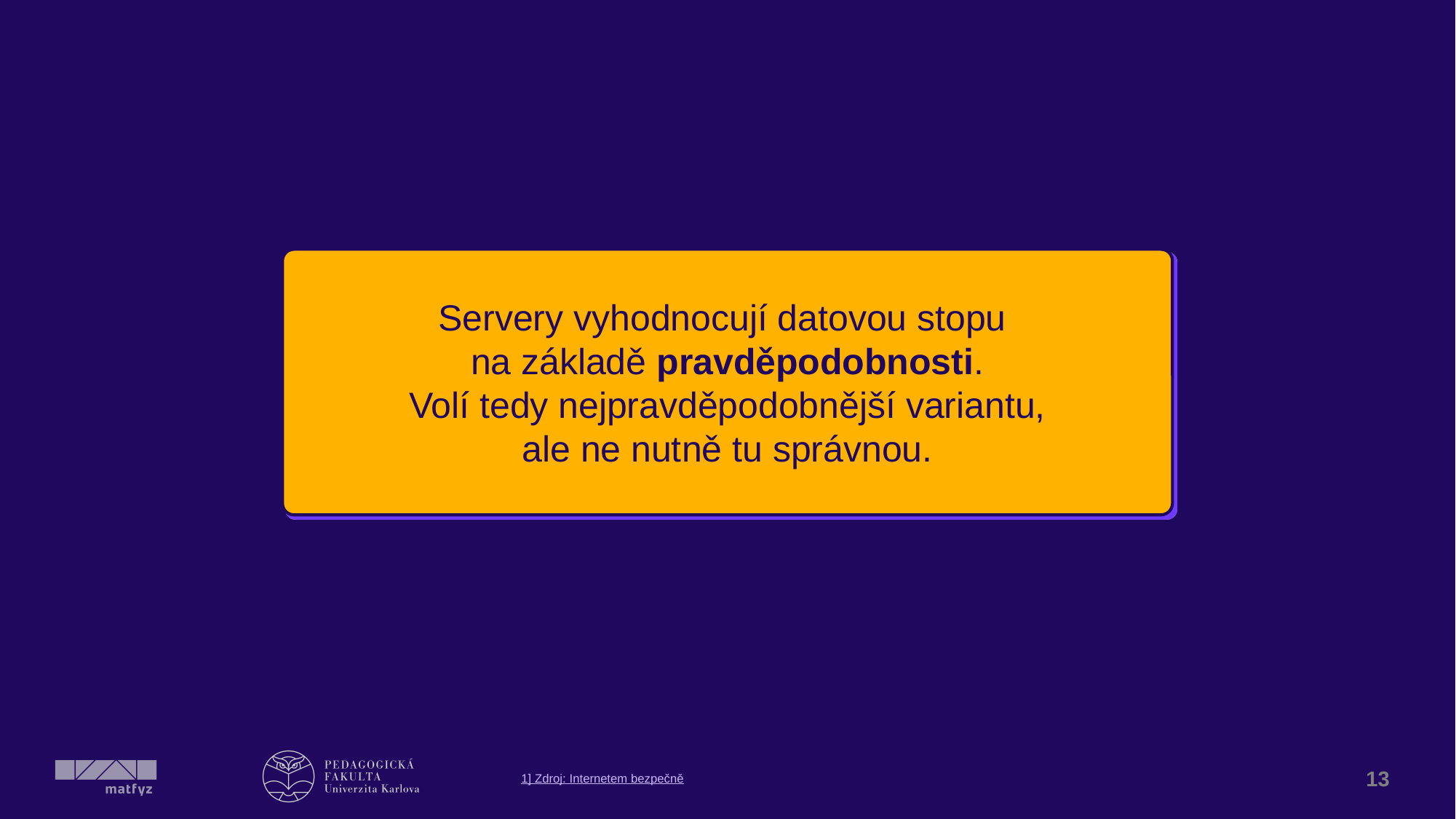

Servery vyhodnocují datovou stopu
na základě pravděpodobnosti.
 Volí tedy nejpravděpodobnější variantu,
ale ne nutně tu správnou.
1] Zdroj: Internetem bezpečně
13